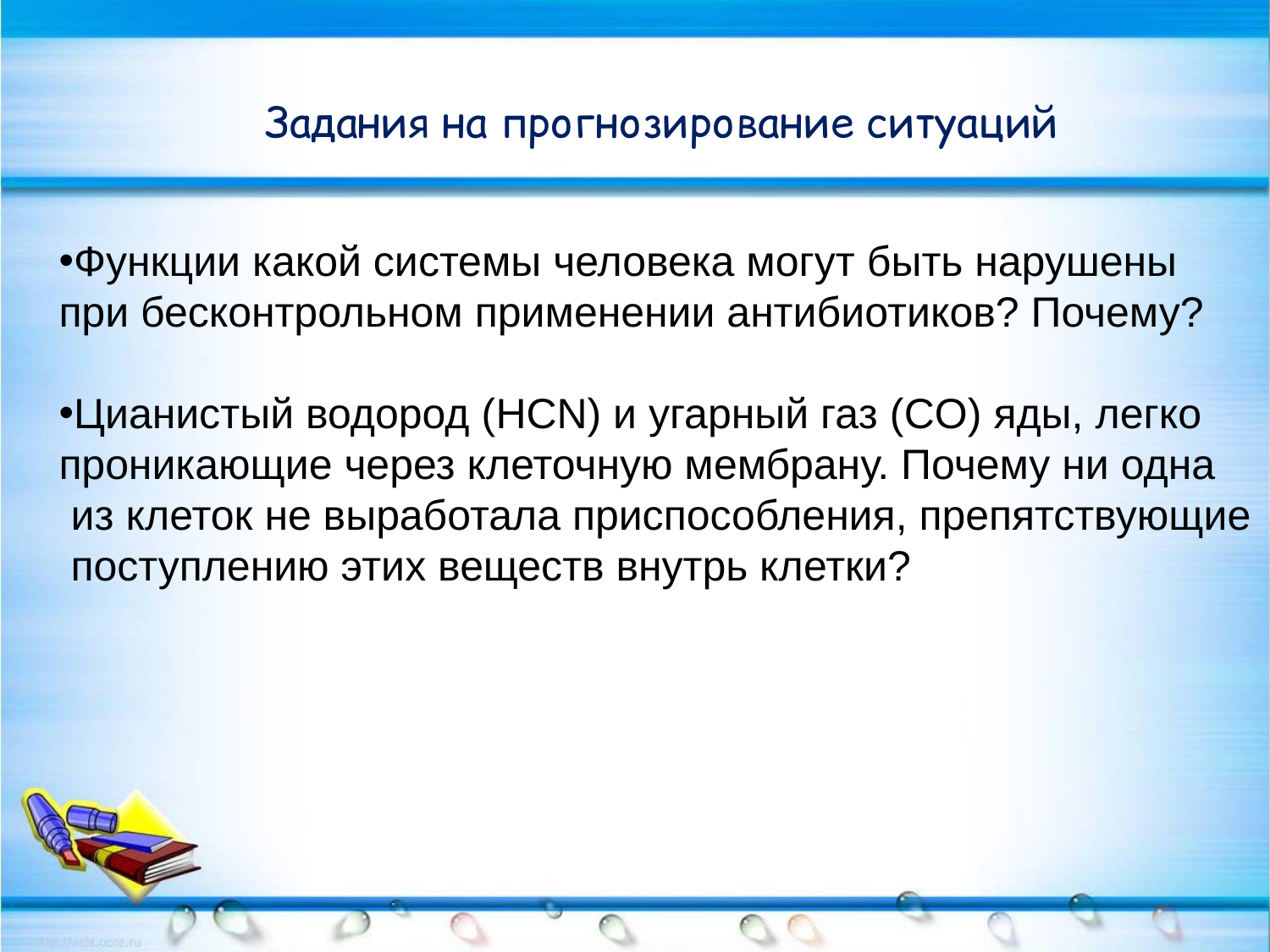

Задания на прогнозирование ситуаций
Функции какой системы человека могут быть нарушены
при бесконтрольном применении антибиотиков? Почему?

Цианистый водород (HCN) и угарный газ (CO) яды, легко
проникающие через клеточную мембрану. Почему ни одна
 из клеток не выработала приспособления, препятствующие
 поступлению этих веществ внутрь клетки?